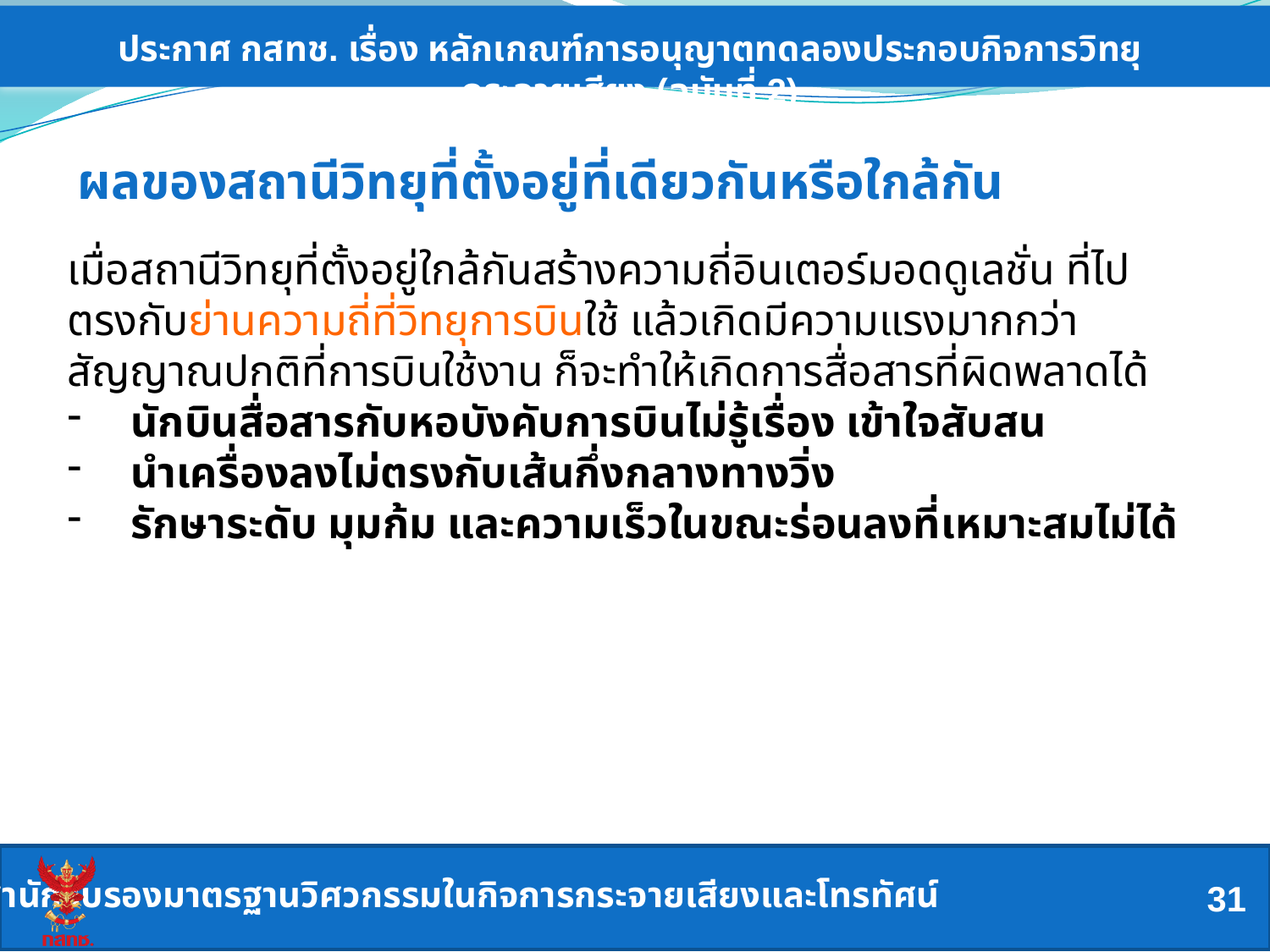

ประกาศ กสทช. เรื่อง หลักเกณฑ์การอนุญาตทดลองประกอบกิจการวิทยุกระจายเสียง (ฉบับที่ 2)
ผลของสถานีวิทยุที่ตั้งอยู่ที่เดียวกันหรือใกล้กัน
เมื่อสถานีวิทยุที่ตั้งอยู่ใกล้กันสร้างความถี่อินเตอร์มอดดูเลชั่น ที่ไปตรงกับย่านความถี่ที่วิทยุการบินใช้ แล้วเกิดมีความแรงมากกว่าสัญญาณปกติที่การบินใช้งาน ก็จะทำให้เกิดการสื่อสารที่ผิดพลาดได้
นักบินสื่อสารกับหอบังคับการบินไม่รู้เรื่อง เข้าใจสับสน
นำเครื่องลงไม่ตรงกับเส้นกึ่งกลางทางวิ่ง
รักษาระดับ มุมก้ม และความเร็วในขณะร่อนลงที่เหมาะสมไม่ได้